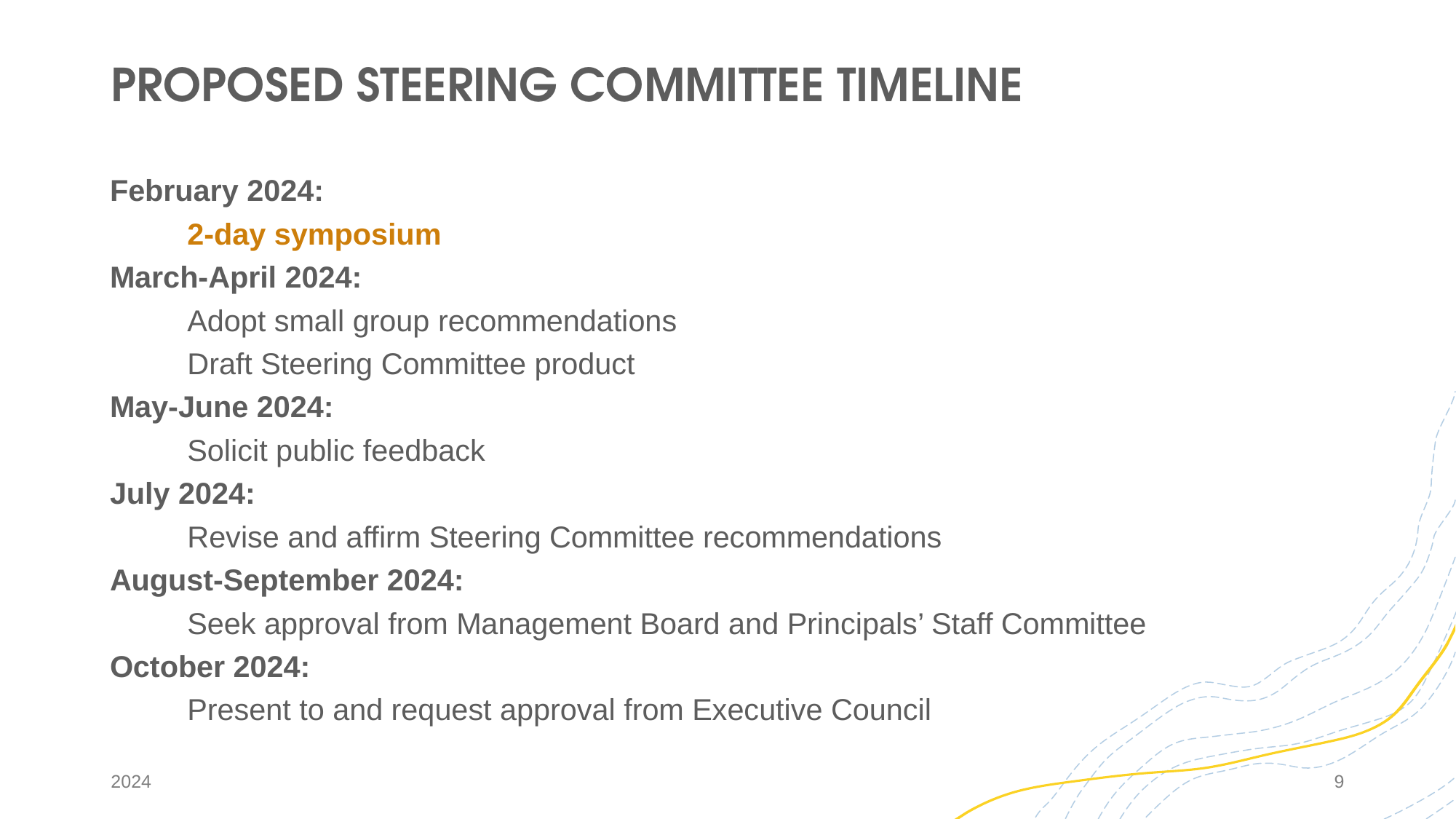

# PROPOSED STEERING COMMITTEE TIMELINE
February 2024:
	2-day symposium
March-April 2024:
	Adopt small group recommendations
	Draft Steering Committee product
May-June 2024:
	Solicit public feedback
July 2024:
	Revise and affirm Steering Committee recommendations
August-September 2024:
	Seek approval from Management Board and Principals’ Staff Committee
October 2024:
	Present to and request approval from Executive Council
2024
9